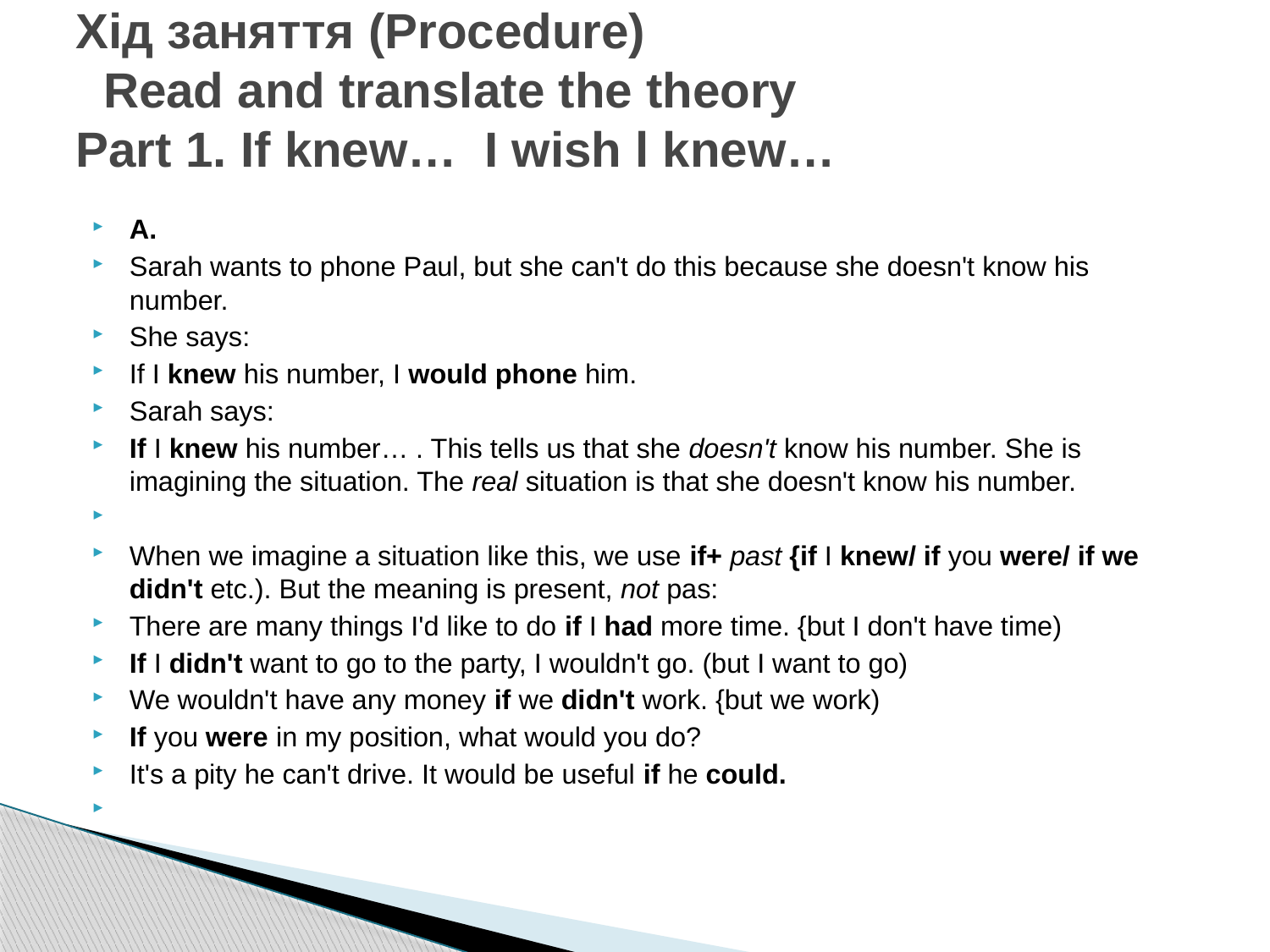

# Хід заняття (Procedure) Read and translate the theory Part 1. If knew…  I wish l knew…
A.
Sarah wants to phone Paul, but she can't do this because she doesn't know his number.
She says:
If I knew his number, I would phone him.
Sarah says:
If I knew his number… . This tells us that she doesn't know his number. She is imagining the situation. The real situation is that she doesn't know his number.

When we imagine a situation like this, we use if+ past {if I knew/ if you were/ if we didn't etc.). But the meaning is present, not pas:
There are many things I'd like to do if I had more time. {but I don't have time)
If I didn't want to go to the party, I wouldn't go. (but I want to go)
We wouldn't have any money if we didn't work. {but we work)
If you were in my position, what would you do?
It's a pity he can't drive. It would be useful if he could.